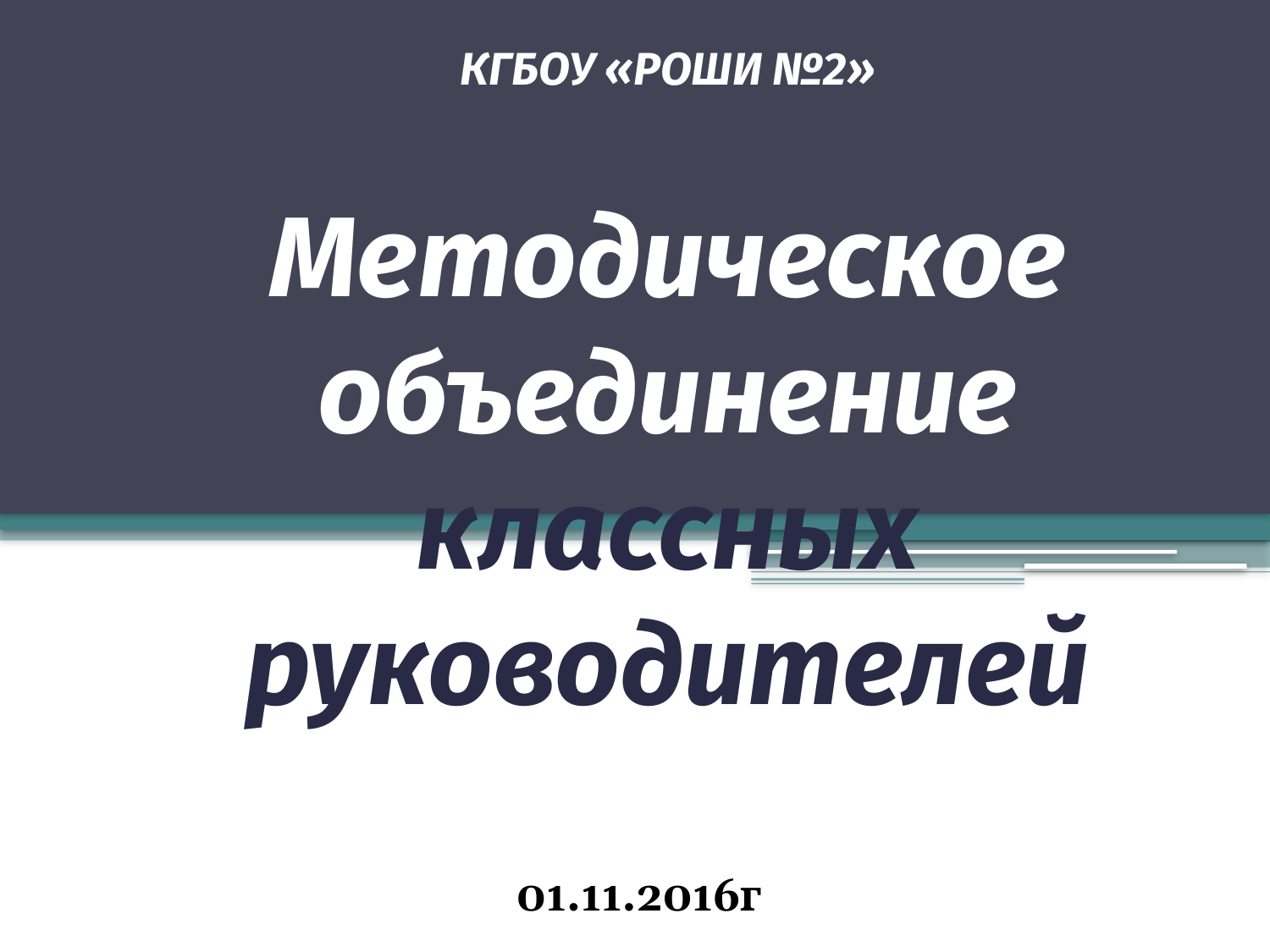

# КГБОУ «РОШИ №2» Методическое объединение классных руководителей
01.11.2016г